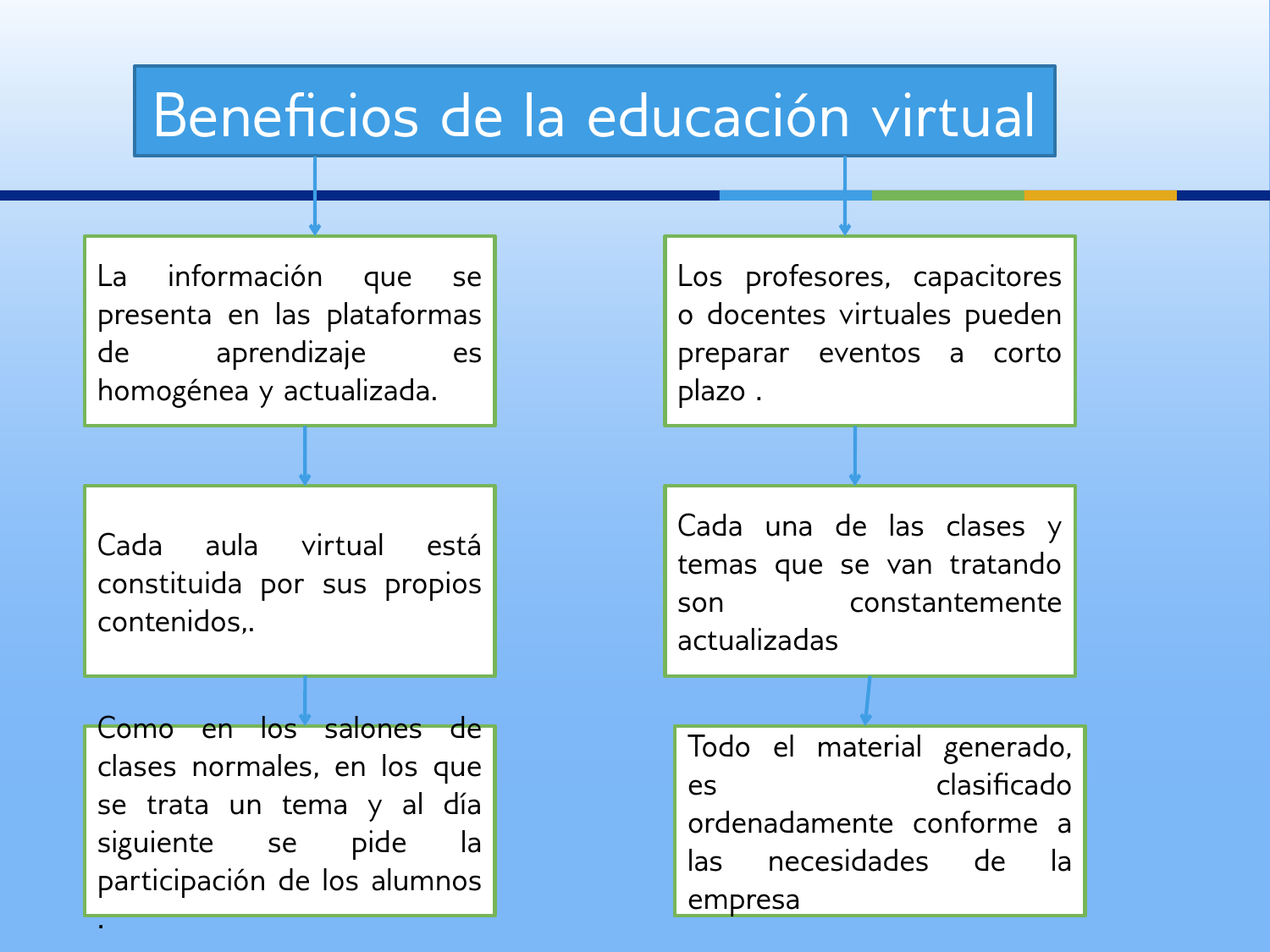

Beneficios de la educación virtual
La información que se presenta en las plataformas de aprendizaje es homogénea y actualizada.
Los profesores, capacitores o docentes virtuales pueden preparar eventos a corto plazo .
Cada aula virtual está constituida por sus propios contenidos,.
Cada una de las clases y temas que se van tratando son constantemente actualizadas
Como en los salones de clases normales, en los que se trata un tema y al día siguiente se pide la participación de los alumnos .
Todo el material generado, es clasificado ordenadamente conforme a las necesidades de la empresa